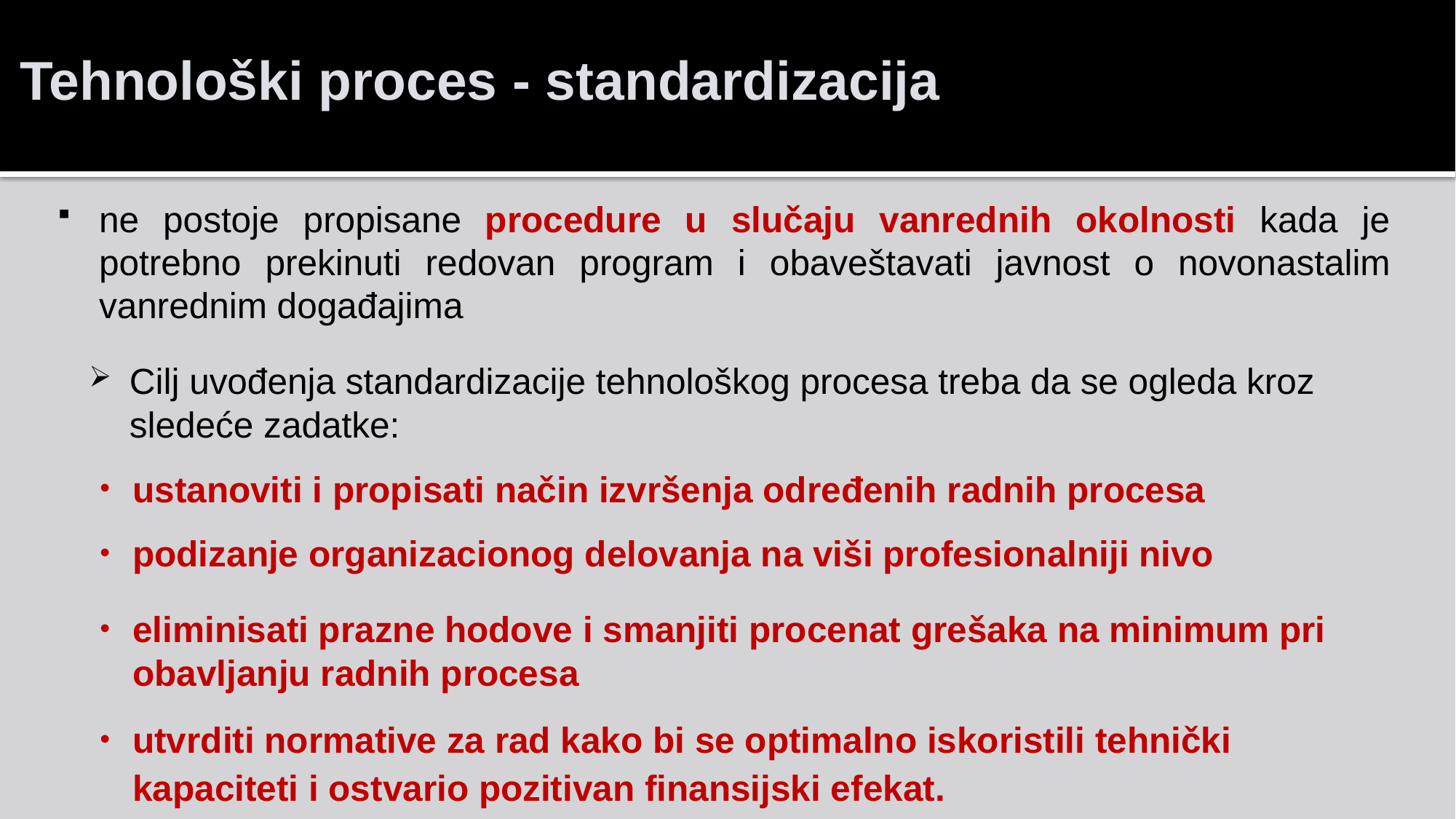

Tehnološki proces - standardizacija

ne postoje propisane procedure u slučaju vanrednih okolnosti kada je potrebno prekinuti redovan program i obaveštavati javnost o novonastalim vanrednim događajima

Cilj uvođenja standardizacije tehnološkog procesa treba da se ogleda kroz sledeće zadatke:
ustanoviti i propisati način izvršenja određenih radnih procesa
podizanje organizacionog delovanja na viši profesionalniji nivo

eliminisati prazne hodove i smanjiti procenat grešaka na minimum pri obavljanju radnih procesa

utvrditi normative za rad kako bi se optimalno iskoristili tehnički kapaciteti i ostvario pozitivan finansijski efekat.